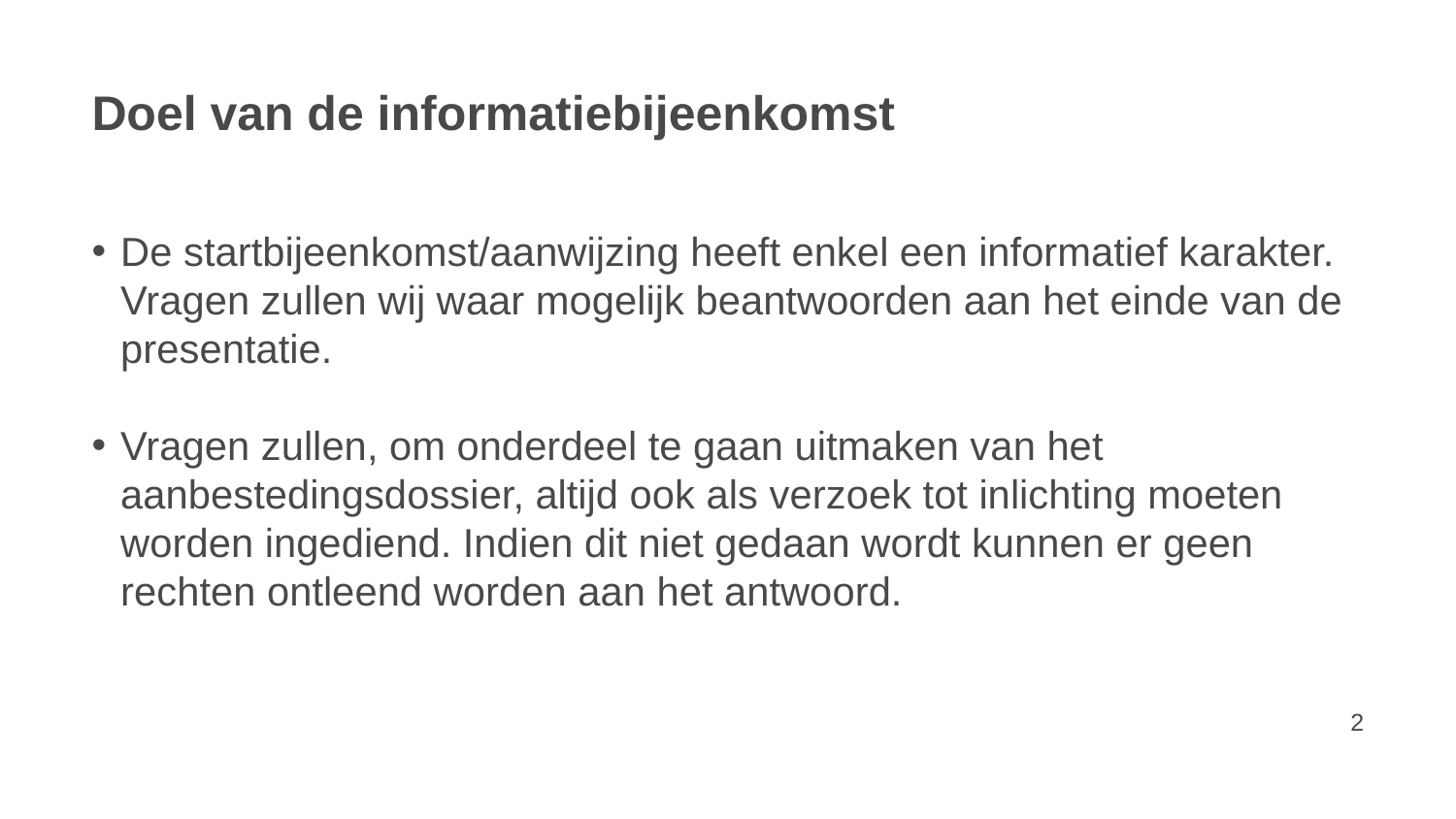

# Doel van de informatiebijeenkomst
De startbijeenkomst/aanwijzing heeft enkel een informatief karakter. Vragen zullen wij waar mogelijk beantwoorden aan het einde van de presentatie.

Vragen zullen, om onderdeel te gaan uitmaken van het aanbestedingsdossier, altijd ook als verzoek tot inlichting moeten worden ingediend. Indien dit niet gedaan wordt kunnen er geen rechten ontleend worden aan het antwoord.